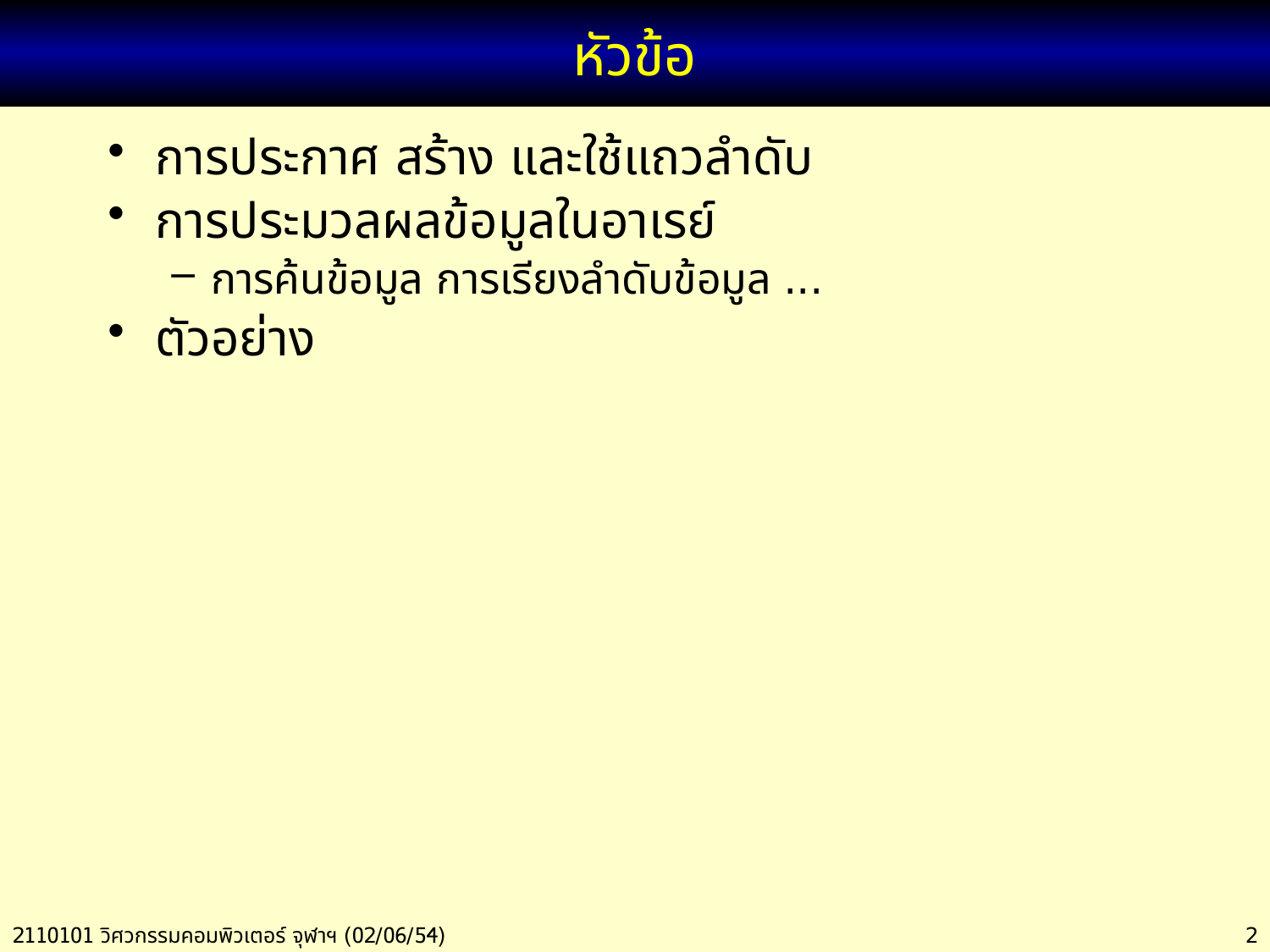

# หัวข้อ
การประกาศ สร้าง และใช้แถวลำดับ
การประมวลผลข้อมูลในอาเรย์
การค้นข้อมูล การเรียงลำดับข้อมูล ...
ตัวอย่าง